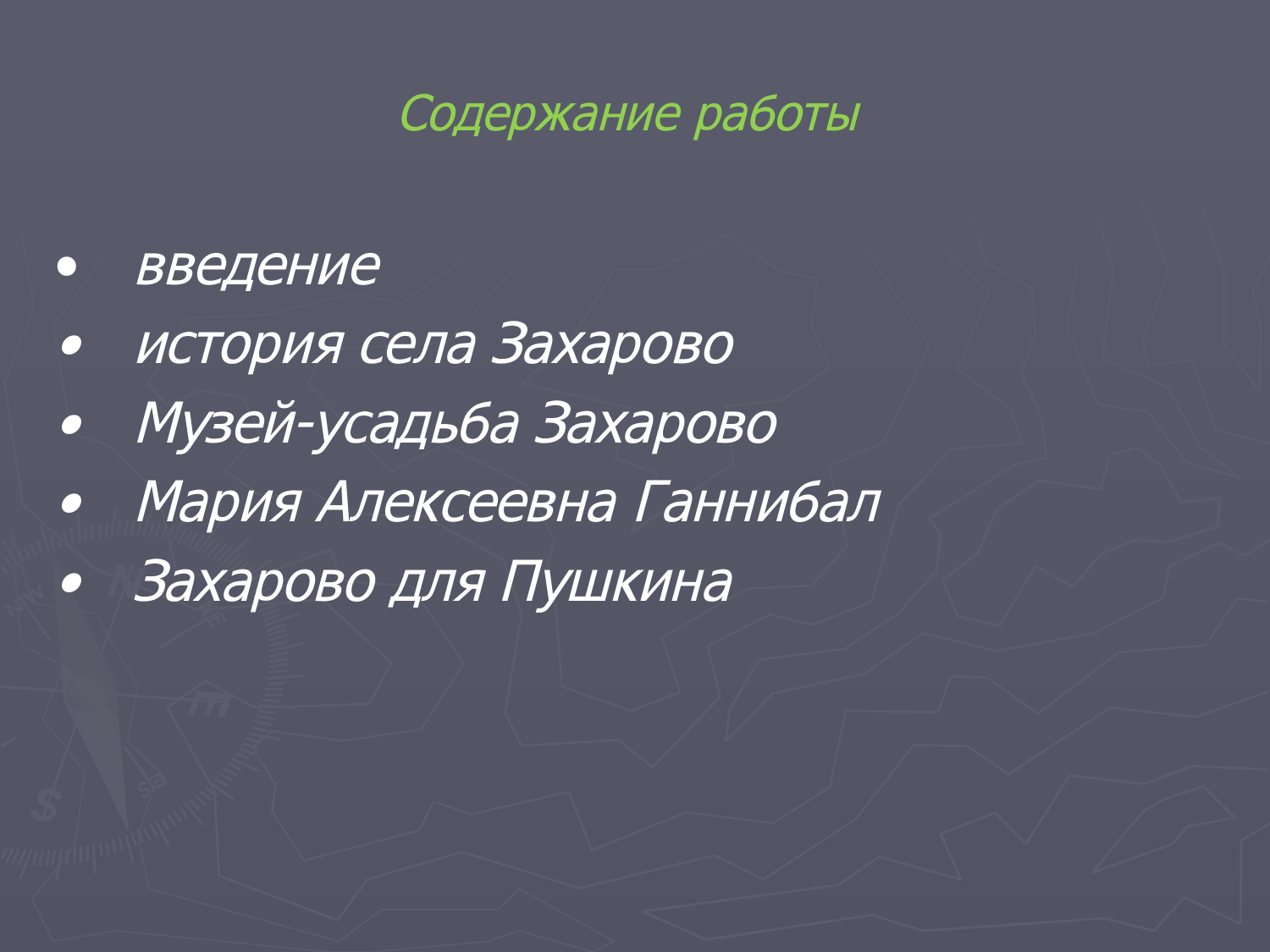

Содержание работы
•   введение
•   история села Захарово
•   Музей-усадьба Захарово
•   Мария Алексеевна Ганнибал
•   Захарово для Пушкина